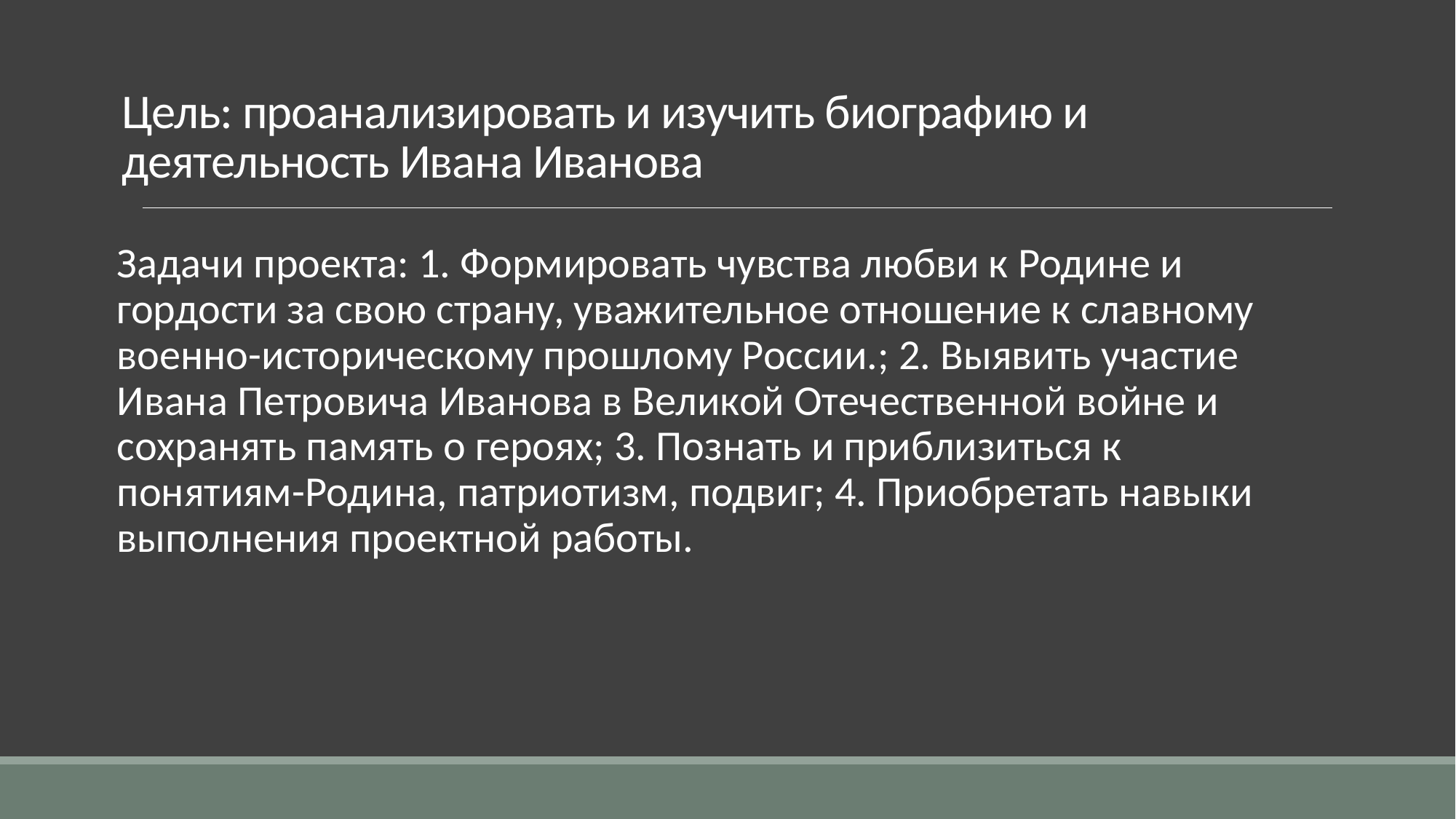

# Цель: проанализировать и изучить биографию и деятельность Ивана Иванова
Задачи проекта: 1. Формировать чувства любви к Родине и гордости за свою страну, уважительное отношение к славному военно-историческому прошлому России.; 2. Выявить участие Ивана Петровича Иванова в Великой Отечественной войне и сохранять память о героях; 3. Познать и приблизиться к понятиям-Родина, патриотизм, подвиг; 4. Приобретать навыки выполнения проектной работы.